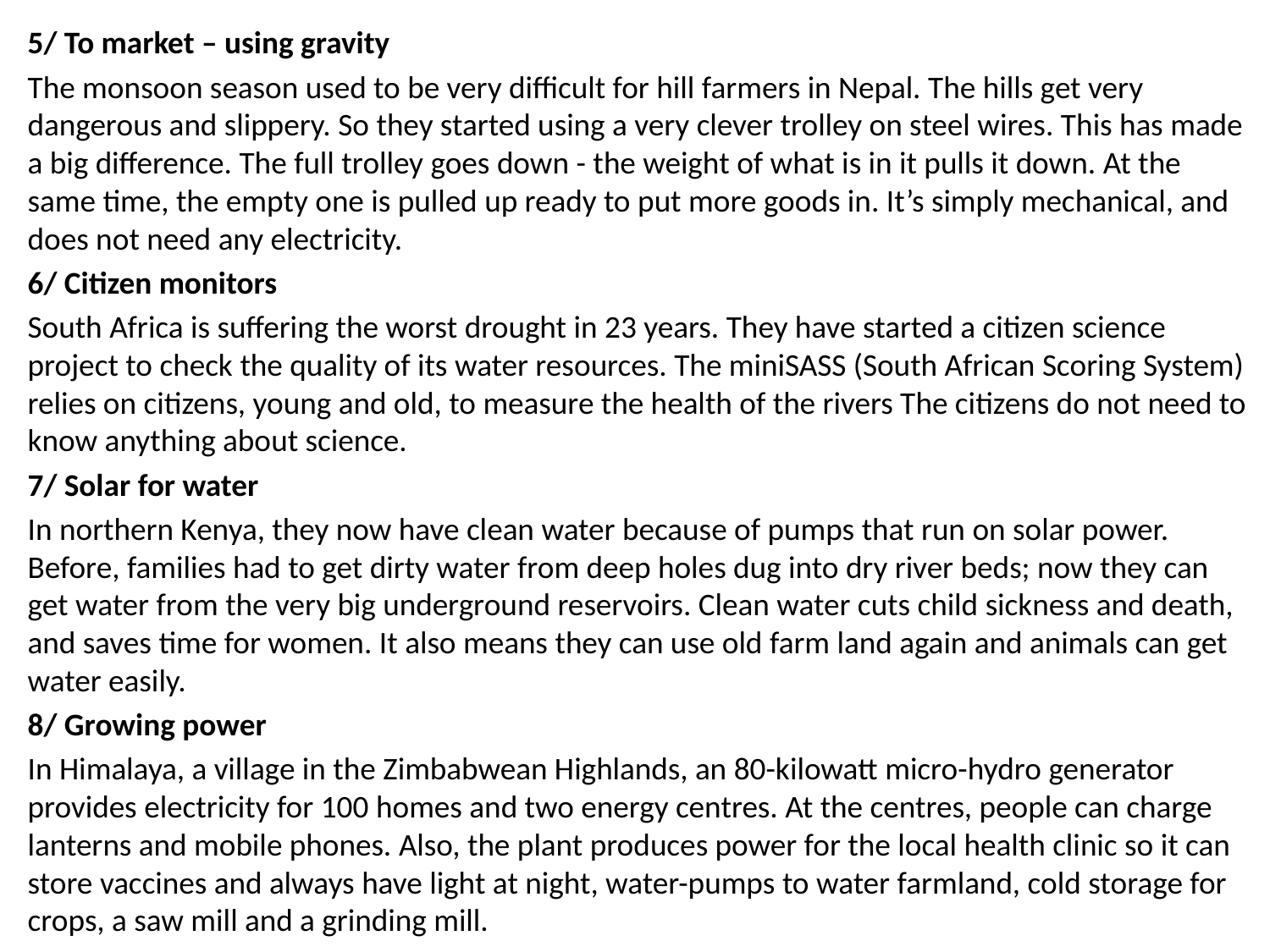

5/ To market – using gravity
The monsoon season used to be very difficult for hill farmers in Nepal. The hills get very dangerous and slippery. So they started using a very clever trolley on steel wires. This has made a big difference. The full trolley goes down - the weight of what is in it pulls it down. At the same time, the empty one is pulled up ready to put more goods in. It’s simply mechanical, and does not need any electricity.
6/ Citizen monitors
South Africa is suffering the worst drought in 23 years. They have started a citizen science project to check the quality of its water resources. The miniSASS (South African Scoring System) relies on citizens, young and old, to measure the health of the rivers The citizens do not need to know anything about science.
7/ Solar for water
In northern Kenya, they now have clean water because of pumps that run on solar power. Before, families had to get dirty water from deep holes dug into dry river beds; now they can get water from the very big underground reservoirs. Clean water cuts child sickness and death, and saves time for women. It also means they can use old farm land again and animals can get water easily.
8/ Growing power
In Himalaya, a village in the Zimbabwean Highlands, an 80-kilowatt micro-hydro generator provides electricity for 100 homes and two energy centres. At the centres, people can charge lanterns and mobile phones. Also, the plant produces power for the local health clinic so it can store vaccines and always have light at night, water-pumps to water farmland, cold storage for crops, a saw mill and a grinding mill.